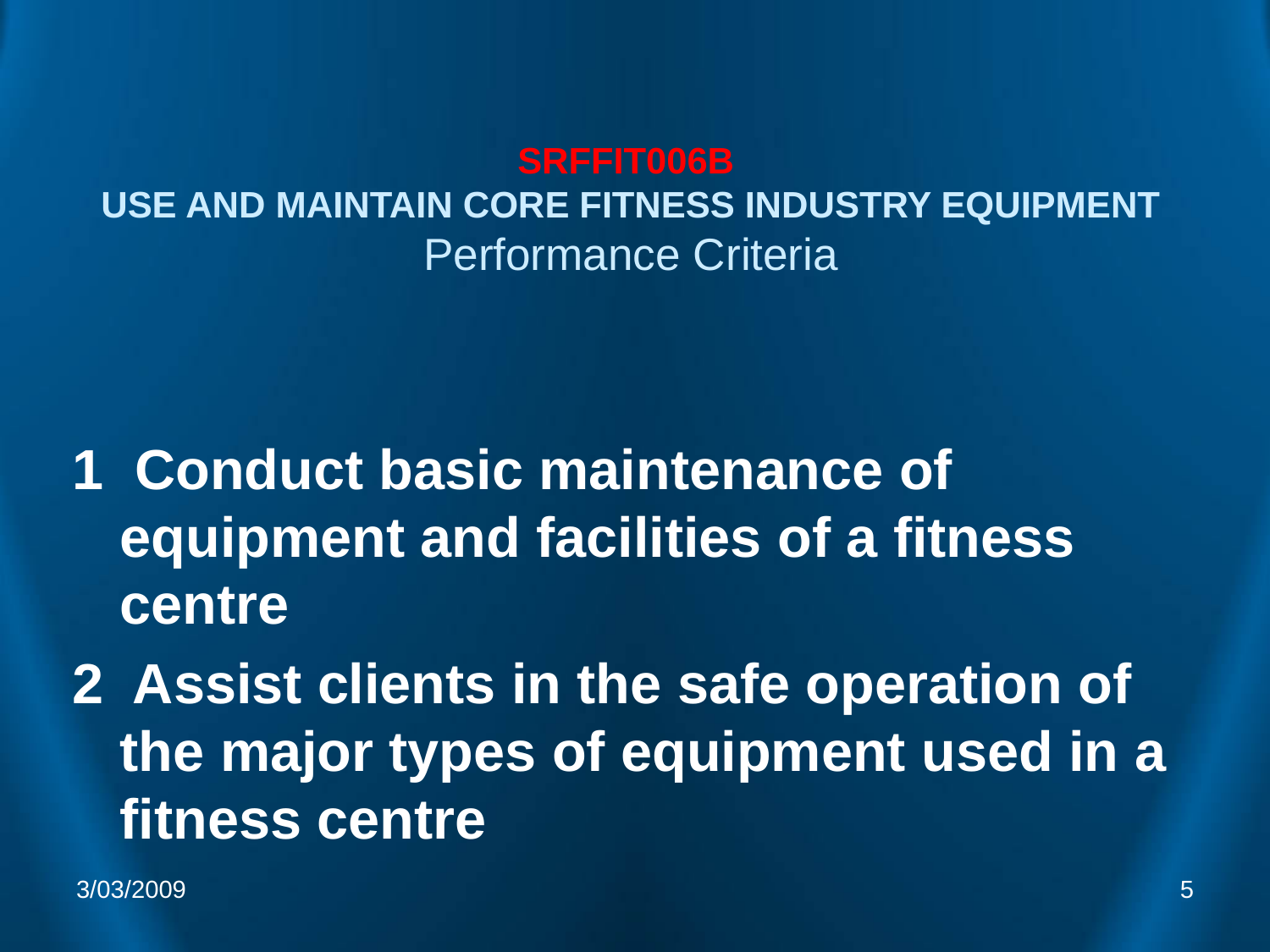

# SRFFIT006B USE AND MAINTAIN CORE FITNESS INDUSTRY EQUIPMENT Performance Criteria
1  Conduct basic maintenance of equipment and facilities of a fitness centre
2  Assist clients in the safe operation of the major types of equipment used in a fitness centre

3/03/2009
5